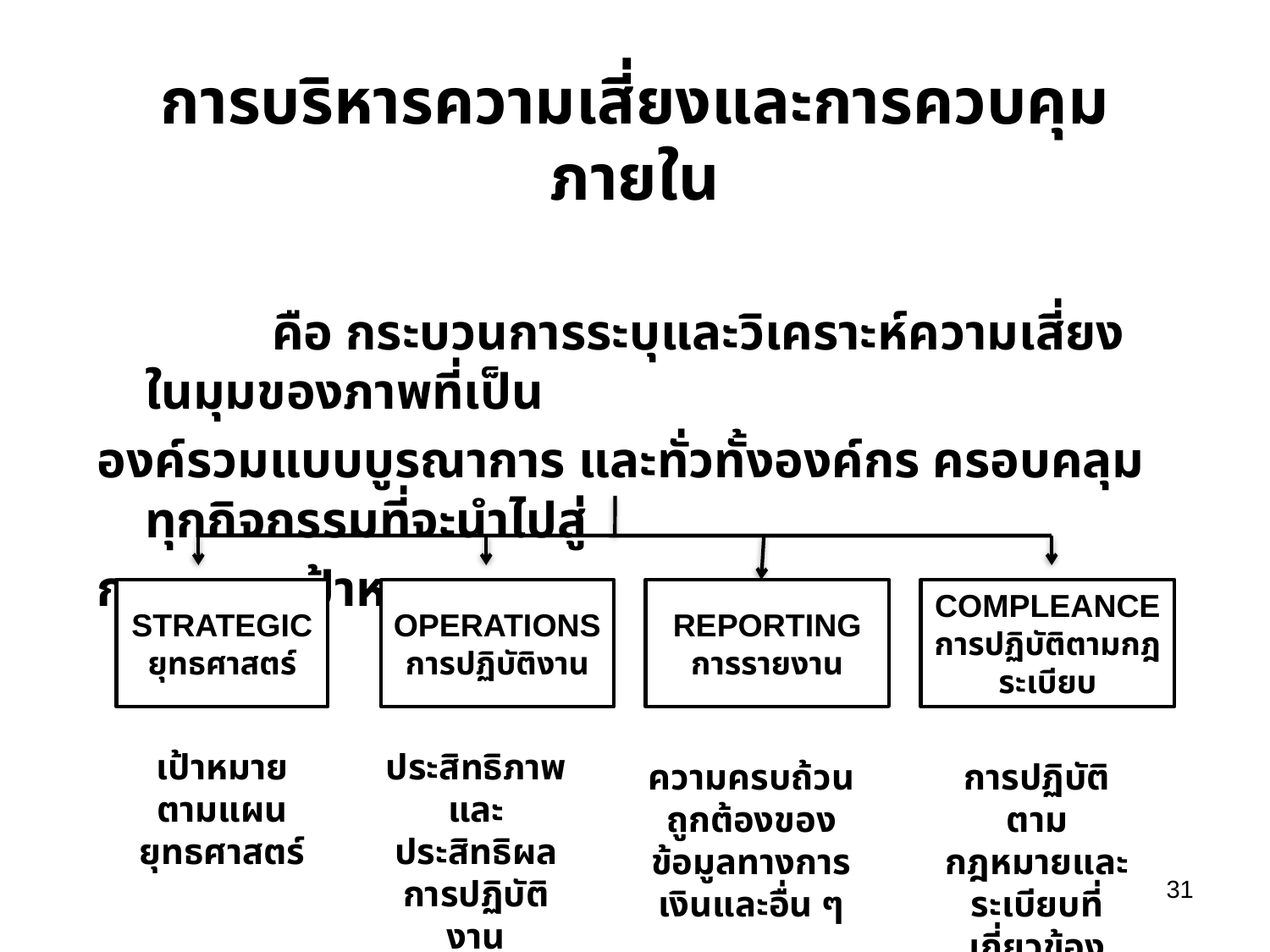

# การบริหารความเสี่ยงและการควบคุมภายใน
		คือ กระบวนการระบุและวิเคราะห์ความเสี่ยงในมุมของภาพที่เป็น
องค์รวมแบบบูรณาการ และทั่วทั้งองค์กร ครอบคลุมทุกกิจกรรมที่จะนำไปสู่
การบรรลุเป้าหมาย

STRATEGIC ยุทธศาสตร์
OPERATIONS
การปฏิบัติงาน
REPORTING
การรายงาน
COMPLEANCE
การปฏิบัติตามกฎระเบียบ
เป้าหมายตามแผนยุทธศาสตร์
ประสิทธิภาพและประสิทธิผลการปฏิบัติงาน
ความครบถ้วนถูกต้องของข้อมูลทางการเงินและอื่น ๆ
การปฏิบัติตามกฎหมายและระเบียบที่เกี่ยวข้อง
31